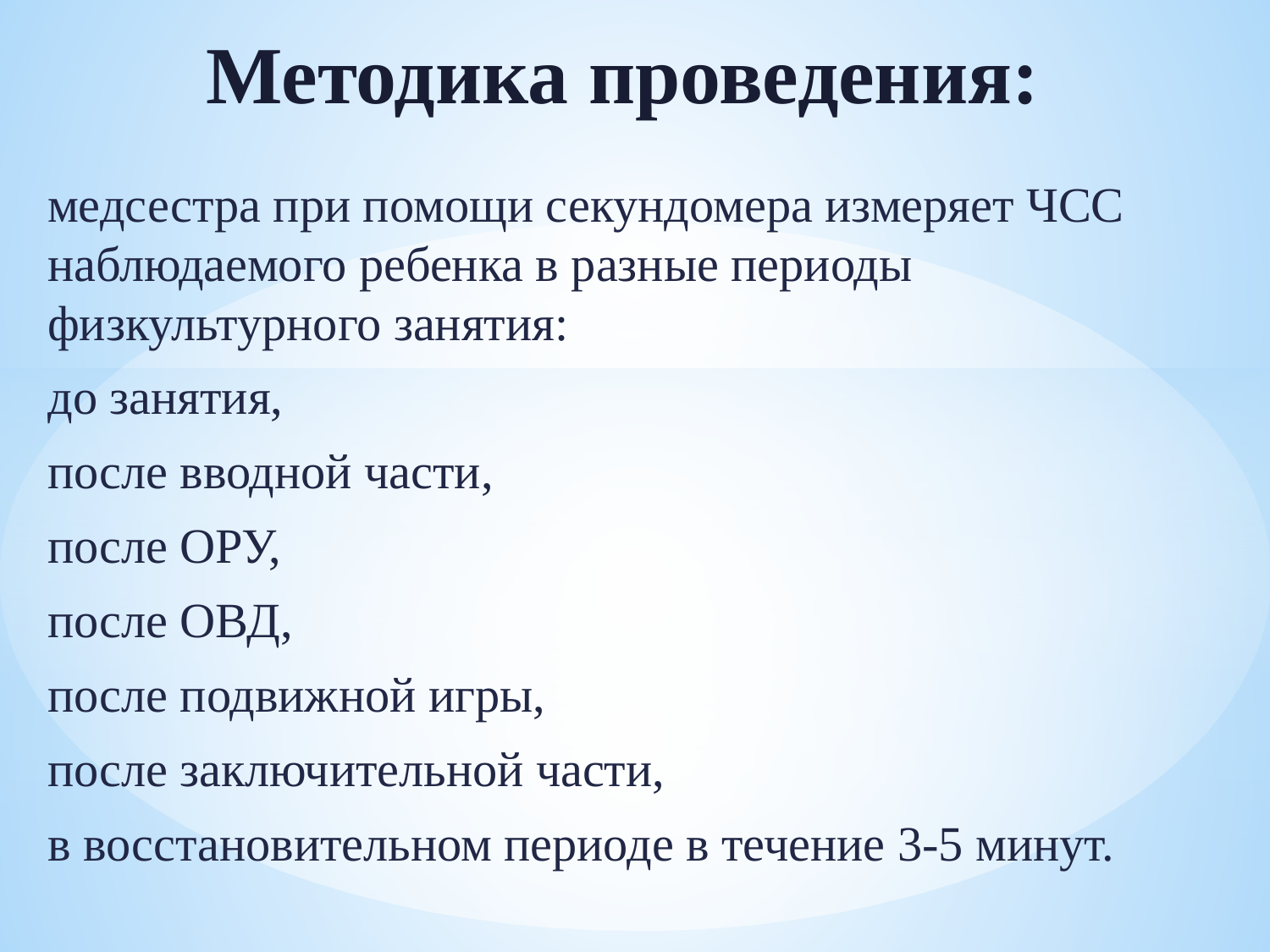

# Методика проведения:
медсестра при помощи секундомера измеряет ЧСС наблюдаемого ребенка в разные периоды физкультурного занятия:
до занятия,
после вводной части,
после ОРУ,
после ОВД,
после подвижной игры,
после заключительной части,
в восстановительном периоде в течение 3-5 минут.